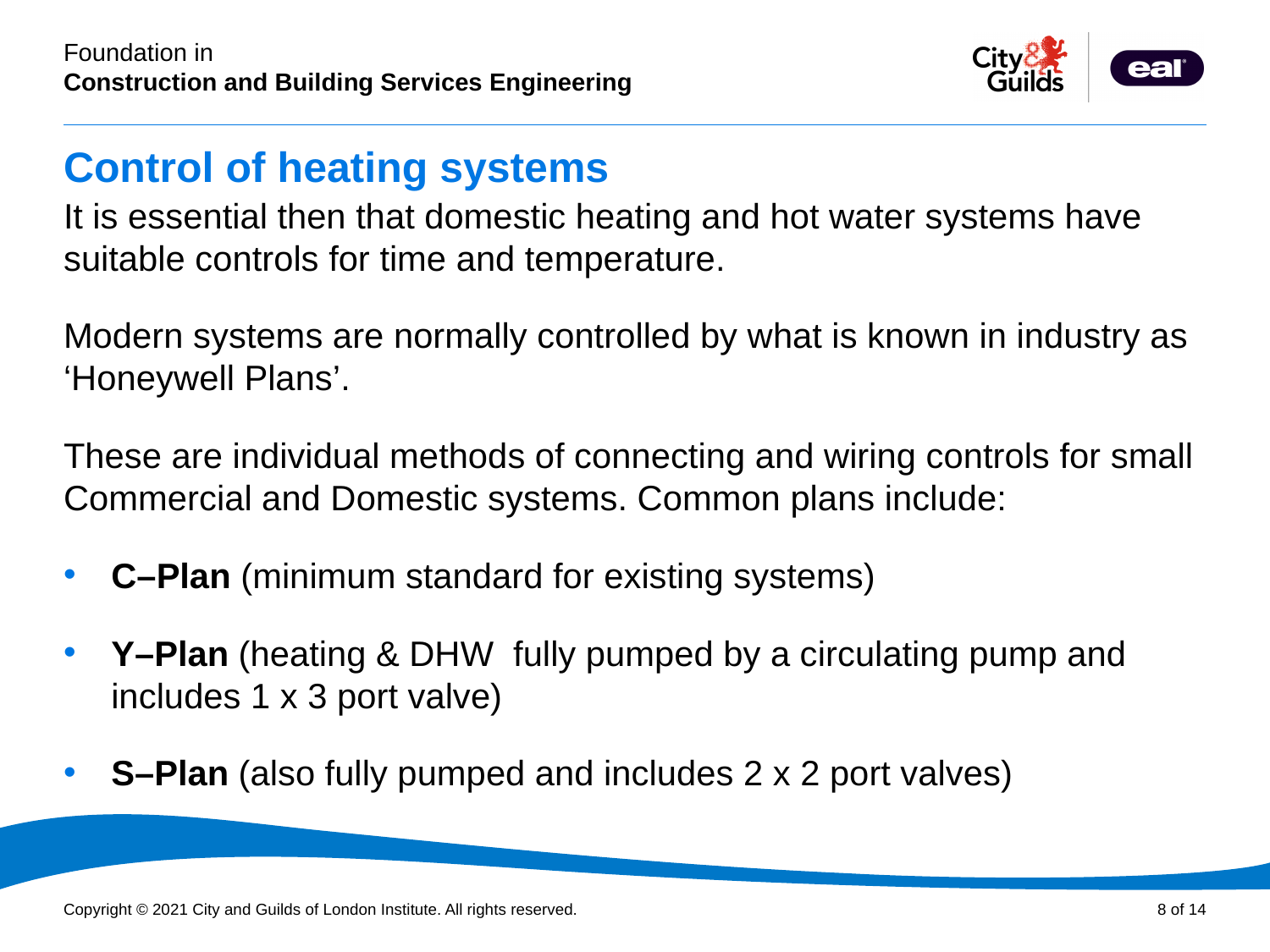

# Control of heating systems
It is essential then that domestic heating and hot water systems have suitable controls for time and temperature.
Modern systems are normally controlled by what is known in industry as ‘Honeywell Plans’.
These are individual methods of connecting and wiring controls for small Commercial and Domestic systems. Common plans include:
C–Plan (minimum standard for existing systems)
Y–Plan (heating & DHW  fully pumped by a circulating pump and includes 1 x 3 port valve)
S–Plan (also fully pumped and includes 2 x 2 port valves)